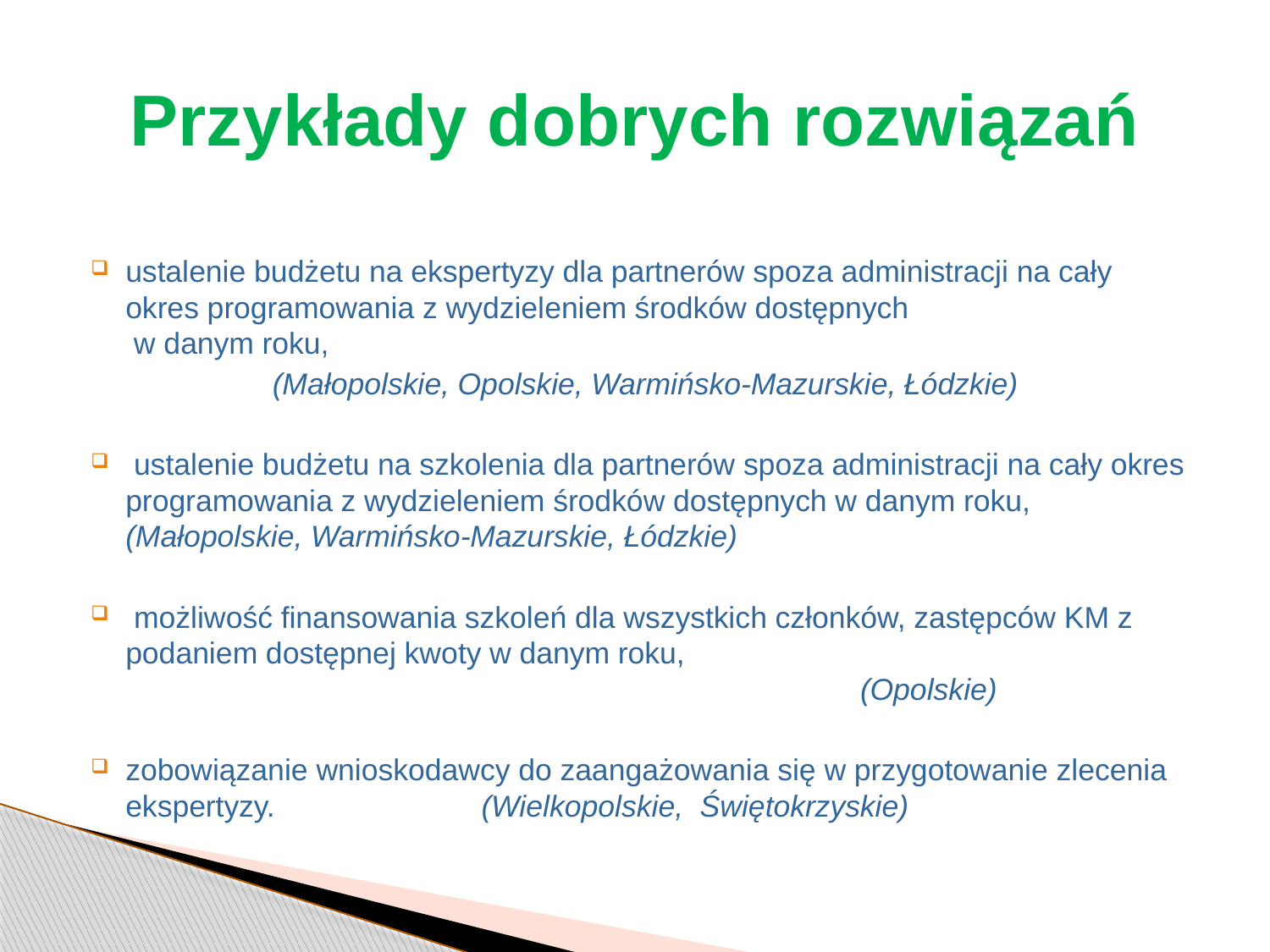

# Przykłady dobrych rozwiązań

ustalenie budżetu na ekspertyzy dla partnerów spoza administracji na cały okres programowania z wydzieleniem środków dostępnych
 w danym roku,
                      (Małopolskie, Opolskie, Warmińsko-Mazurskie, Łódzkie)

 ustalenie budżetu na szkolenia dla partnerów spoza administracji na cały okres programowania z wydzieleniem środków dostępnych w danym roku,               (Małopolskie, Warmińsko-Mazurskie, Łódzkie)

 możliwość finansowania szkoleń dla wszystkich członków, zastępców KM z podaniem dostępnej kwoty w danym roku,
                                                                                         (Opolskie)

zobowiązanie wnioskodawcy do zaangażowania się w przygotowanie zlecenia ekspertyzy.                         (Wielkopolskie,  Świętokrzyskie)